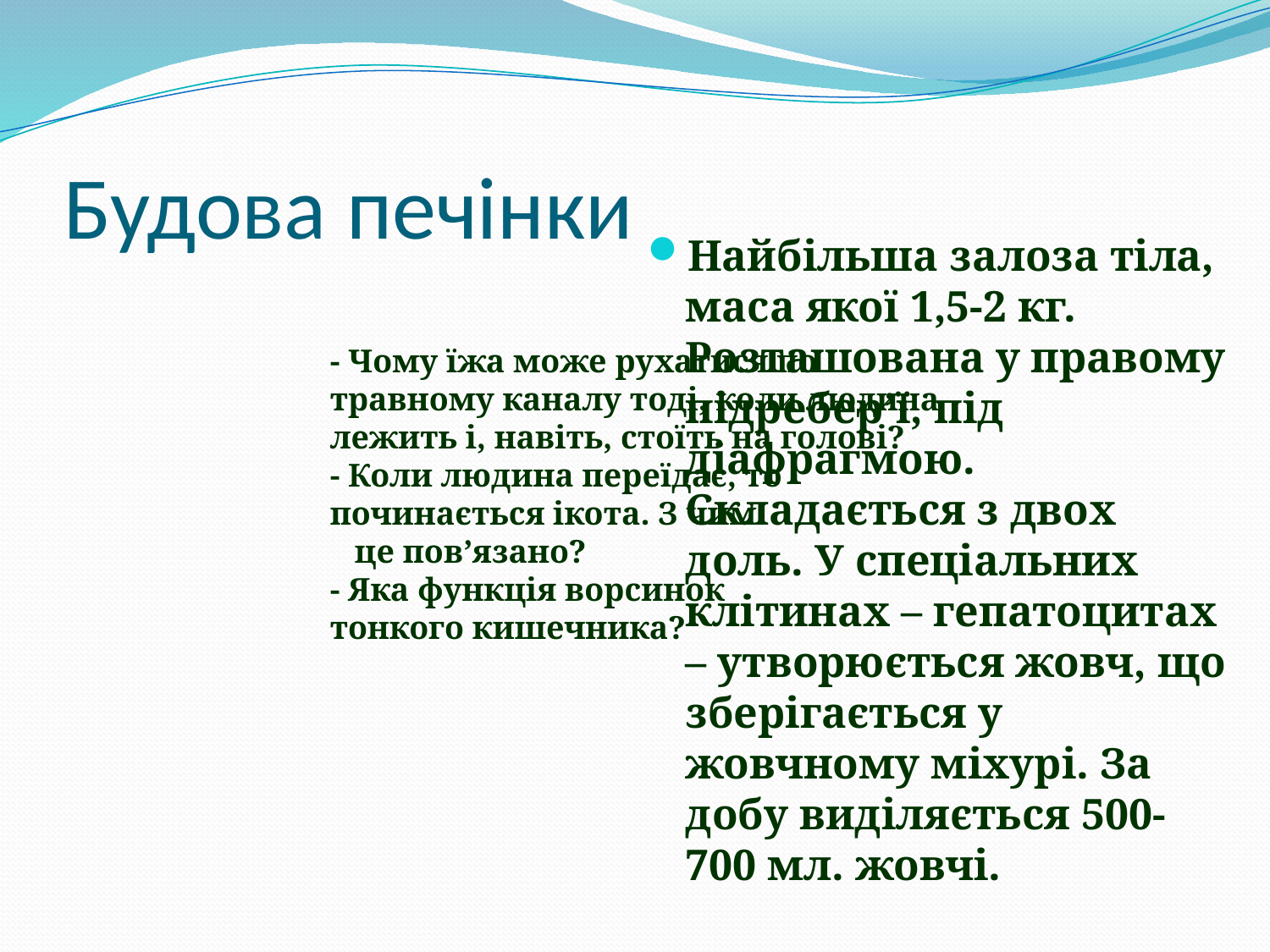

# Будова печінки
Найбільша залоза тіла, маса якої 1,5-2 кг. Розташована у правому підребер’ї, під діафрагмою. Складається з двох доль. У спеціальних клітинах – гепатоцитах – утворюється жовч, що зберігається у жовчному міхурі. За добу виділяється 500-700 мл. жовчі.

- Чому їжа може рухатися по травному каналу тоді, коли людина лежить і, навіть, стоїть на голові?
- Коли людина переїдає, то      починається ікота. З чим                          це пов’язано?
- Яка функція ворсинок                   тонкого кишечника?